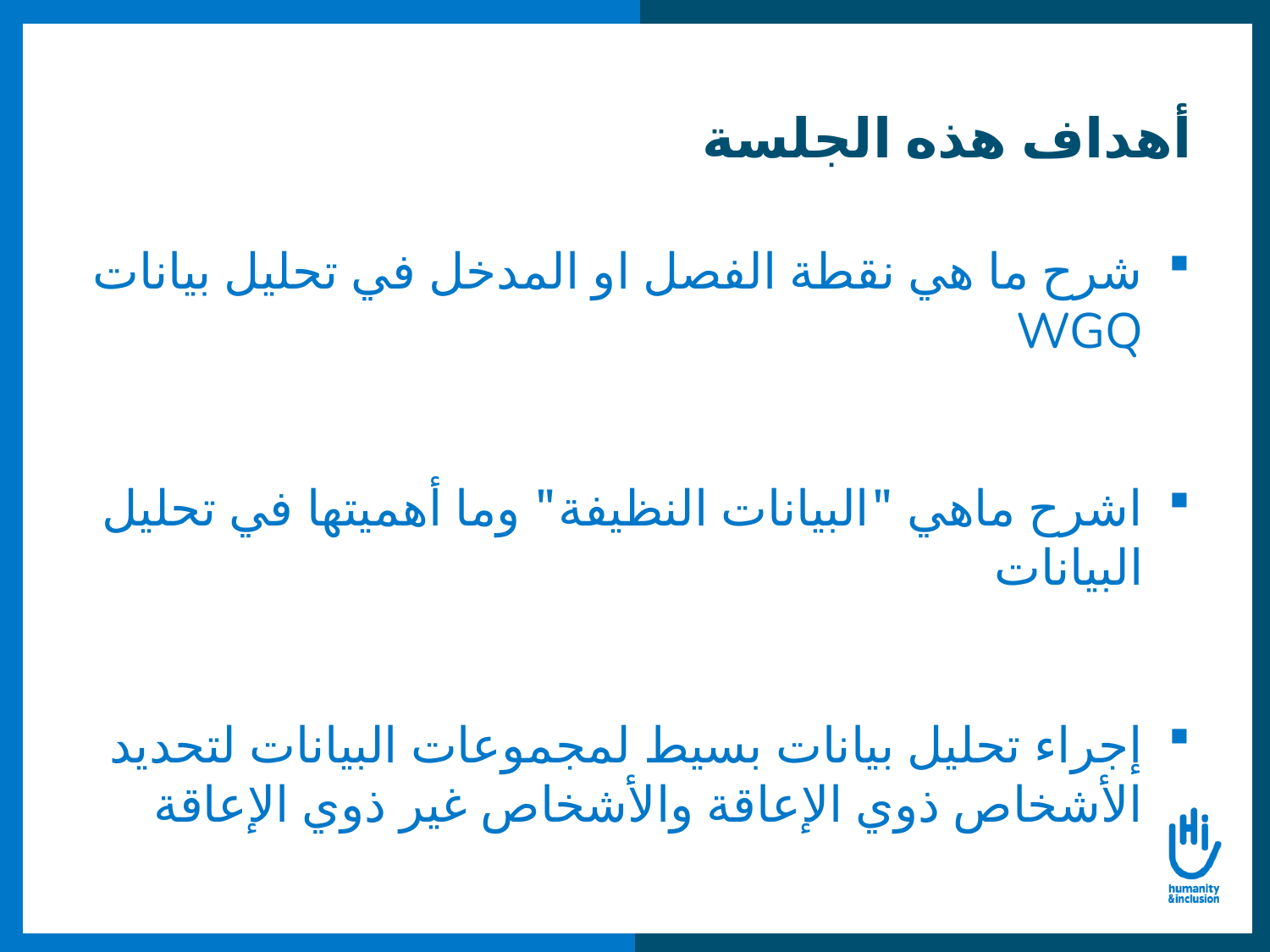

# أهداف هذه الجلسة
شرح ما هي نقطة الفصل او المدخل في تحليل بيانات WGQ

اشرح ماهي "البيانات النظيفة" وما أهميتها في تحليل البيانات

إجراء تحليل بيانات بسيط لمجموعات البيانات لتحديد الأشخاص ذوي الإعاقة والأشخاص غير ذوي الإعاقة